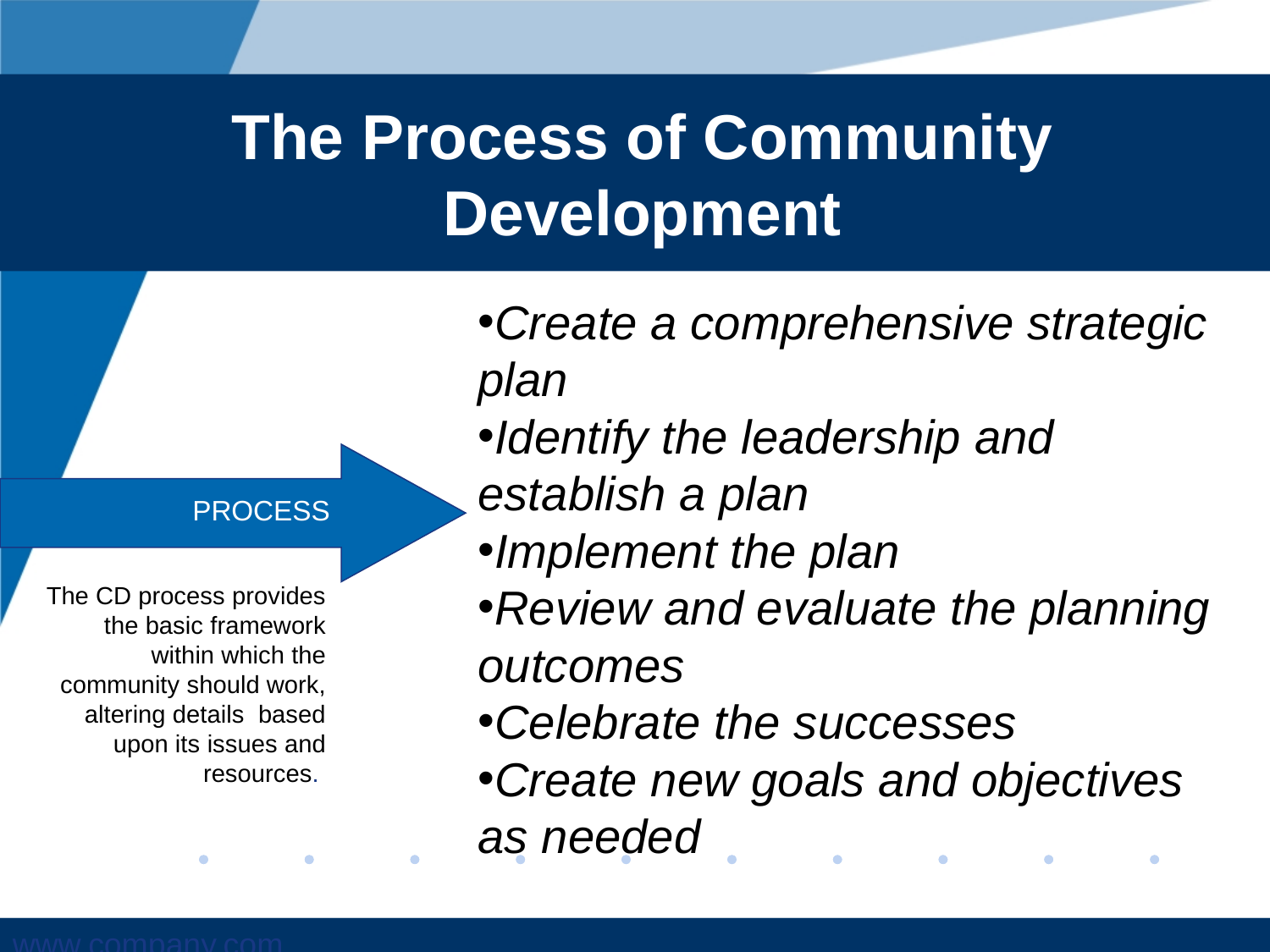

# The Process of Community Development
Create a comprehensive strategic plan
Identify the leadership and establish a plan
Implement the plan
Review and evaluate the planning outcomes
Celebrate the successes
Create new goals and objectives as needed

PROCESS
The CD process provides the basic framework within which the community should work, altering details  based upon its issues and resources.